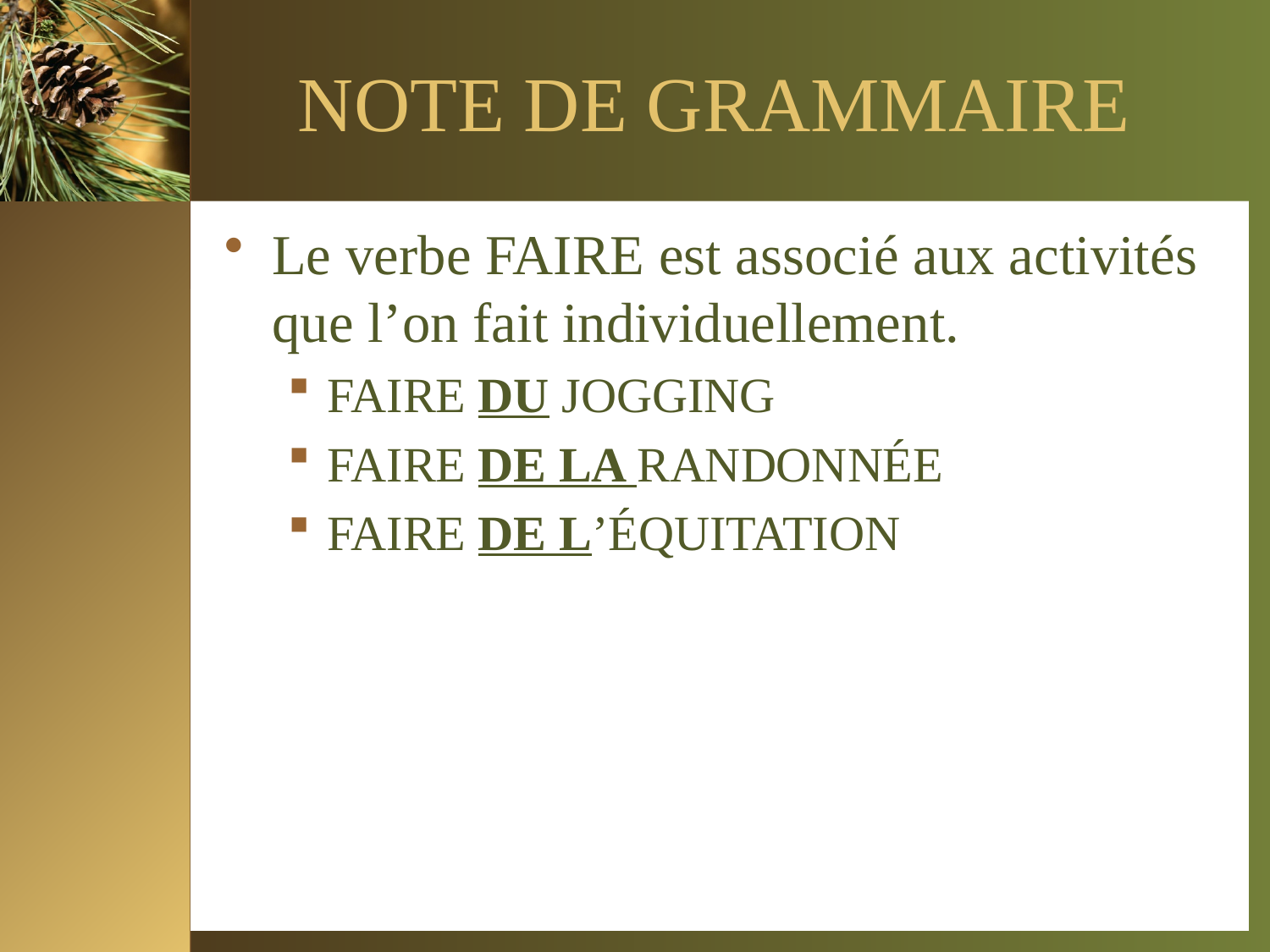

# NOTE DE GRAMMAIRE
Le verbe FAIRE est associé aux activités que l’on fait individuellement.
FAIRE DU JOGGING
FAIRE DE LA RANDONNÉE
FAIRE DE L’ÉQUITATION